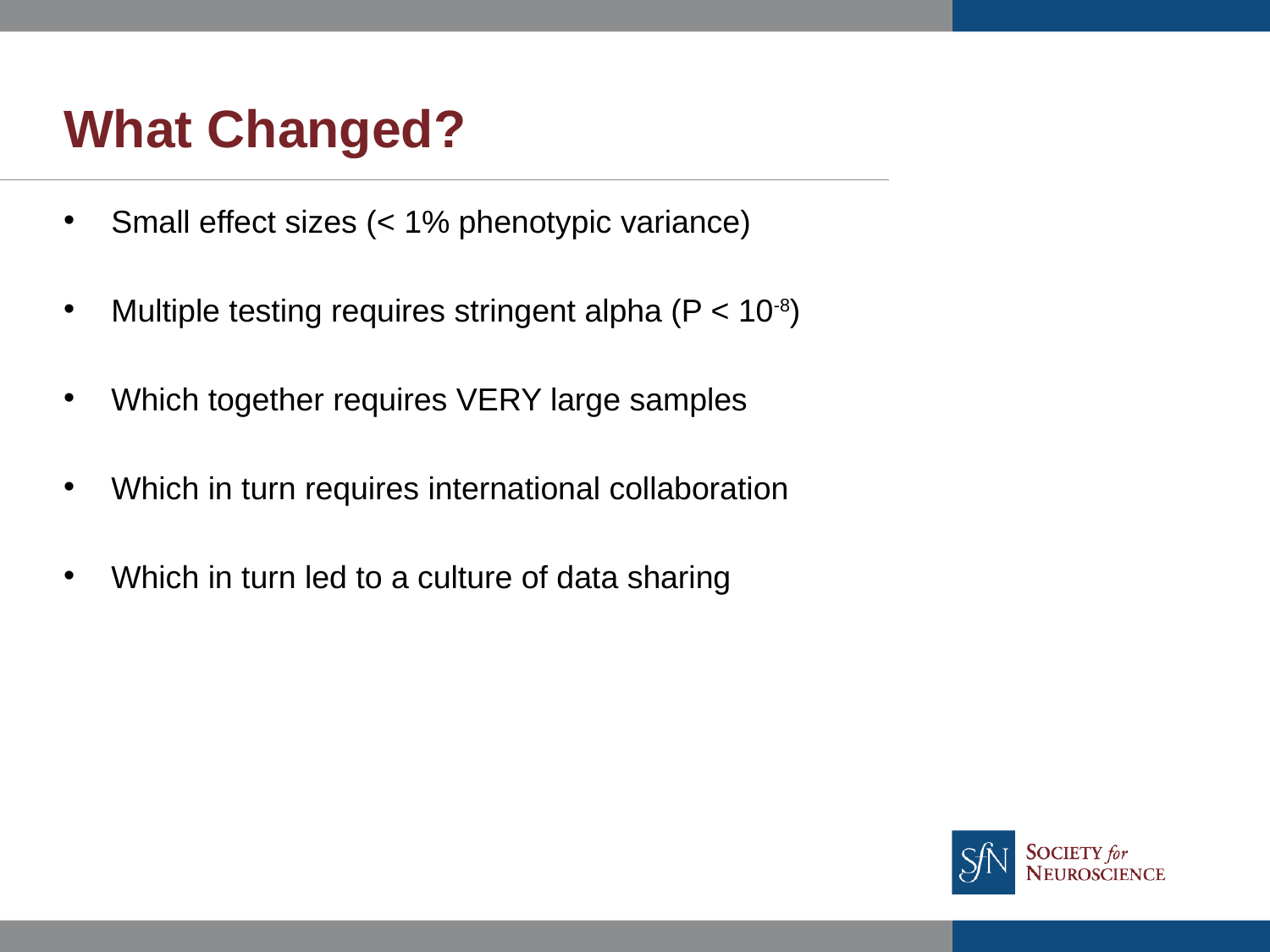

# What Changed?
Small effect sizes (< 1% phenotypic variance)

Multiple testing requires stringent alpha (P < 10-8)

Which together requires VERY large samples

Which in turn requires international collaboration

Which in turn led to a culture of data sharing